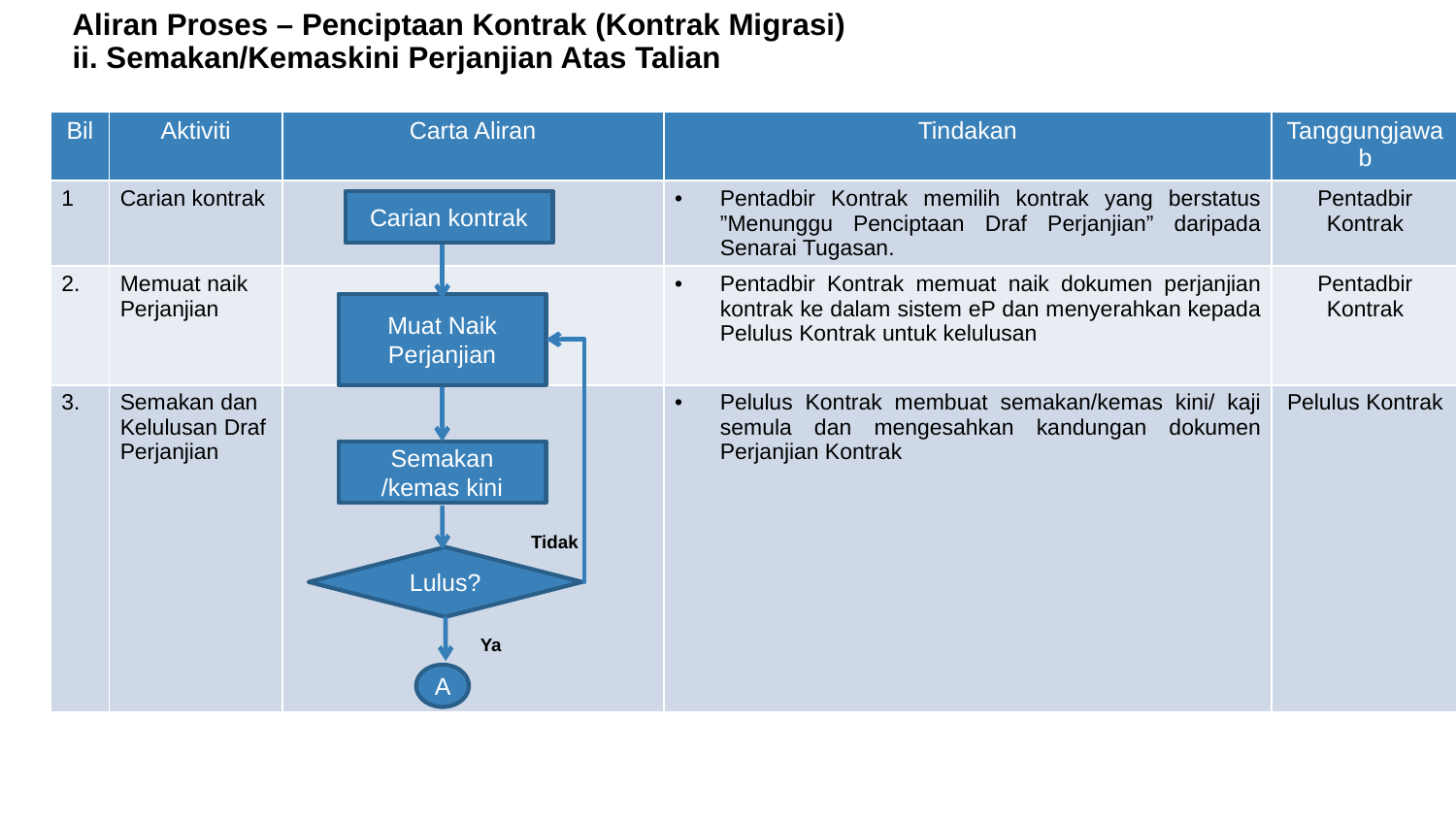

Aliran Proses – Penciptaan Kontrak (Kontrak Migrasi)
ii. Semakan/Kemaskini Perjanjian Atas Talian

| Bil | Aktiviti | Carta Aliran | Tindakan | Tanggungjawab |
| --- | --- | --- | --- | --- |
| 1 | Carian kontrak |  | Pentadbir Kontrak memilih kontrak yang berstatus ”Menunggu Penciptaan Draf Perjanjian” daripada Senarai Tugasan. | Pentadbir Kontrak |
| 2. | Memuat naik Perjanjian |  | Pentadbir Kontrak memuat naik dokumen perjanjian kontrak ke dalam sistem eP dan menyerahkan kepada Pelulus Kontrak untuk kelulusan | Pentadbir Kontrak |
| 3. | Semakan dan Kelulusan Draf Perjanjian |  | Pelulus Kontrak membuat semakan/kemas kini/ kaji semula dan mengesahkan kandungan dokumen Perjanjian Kontrak | Pelulus Kontrak |
Carian kontrak
Muat Naik Perjanjian
Semakan /kemas kini
Tidak
Lulus?
Ya
A